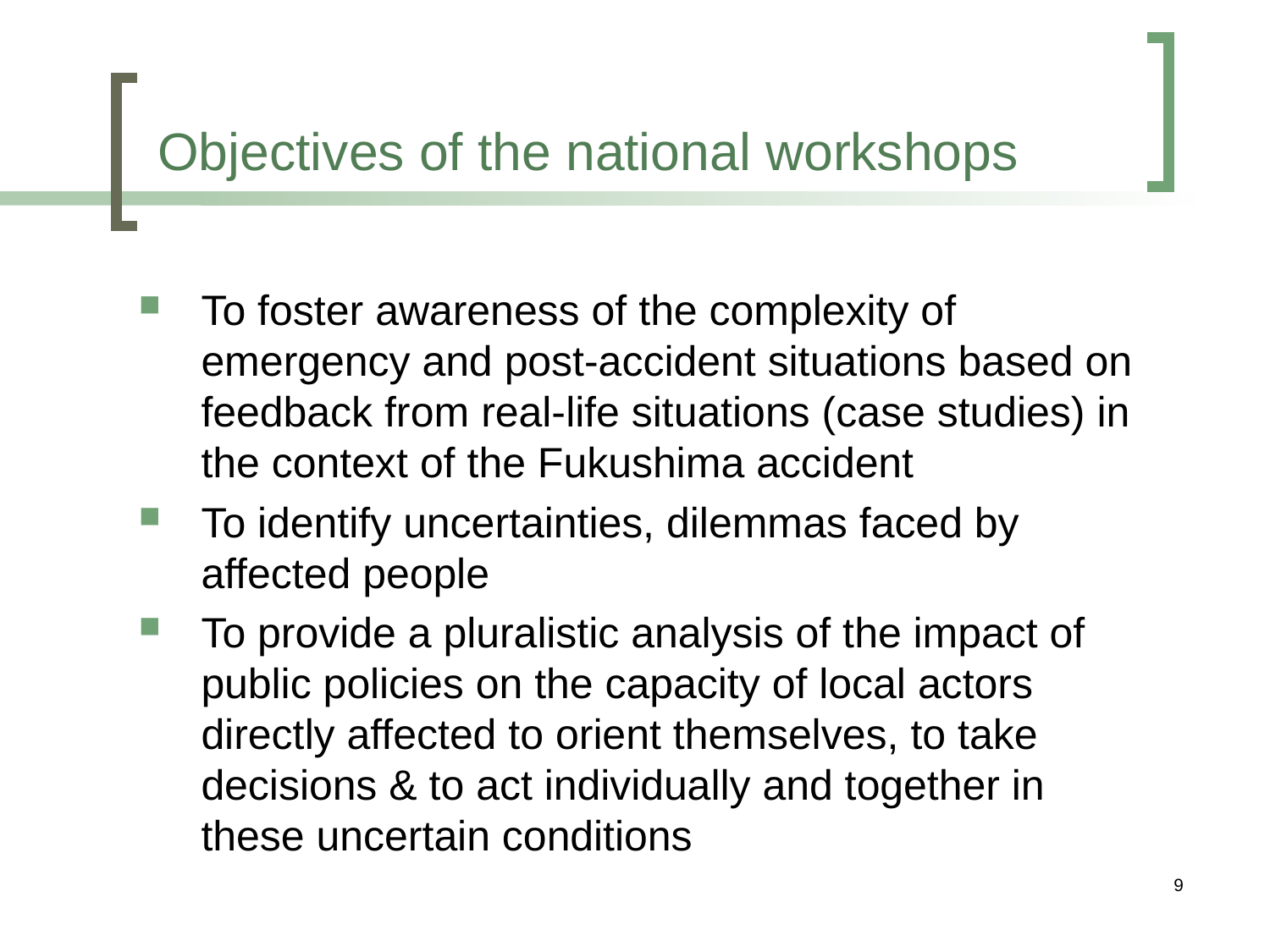

Objectives of the national workshops

To foster awareness of the complexity of emergency and post-accident situations based on feedback from real-life situations (case studies) in the context of the Fukushima accident
To identify uncertainties, dilemmas faced by affected people
To provide a pluralistic analysis of the impact of public policies on the capacity of local actors directly affected to orient themselves, to take decisions & to act individually and together in these uncertain conditions
9